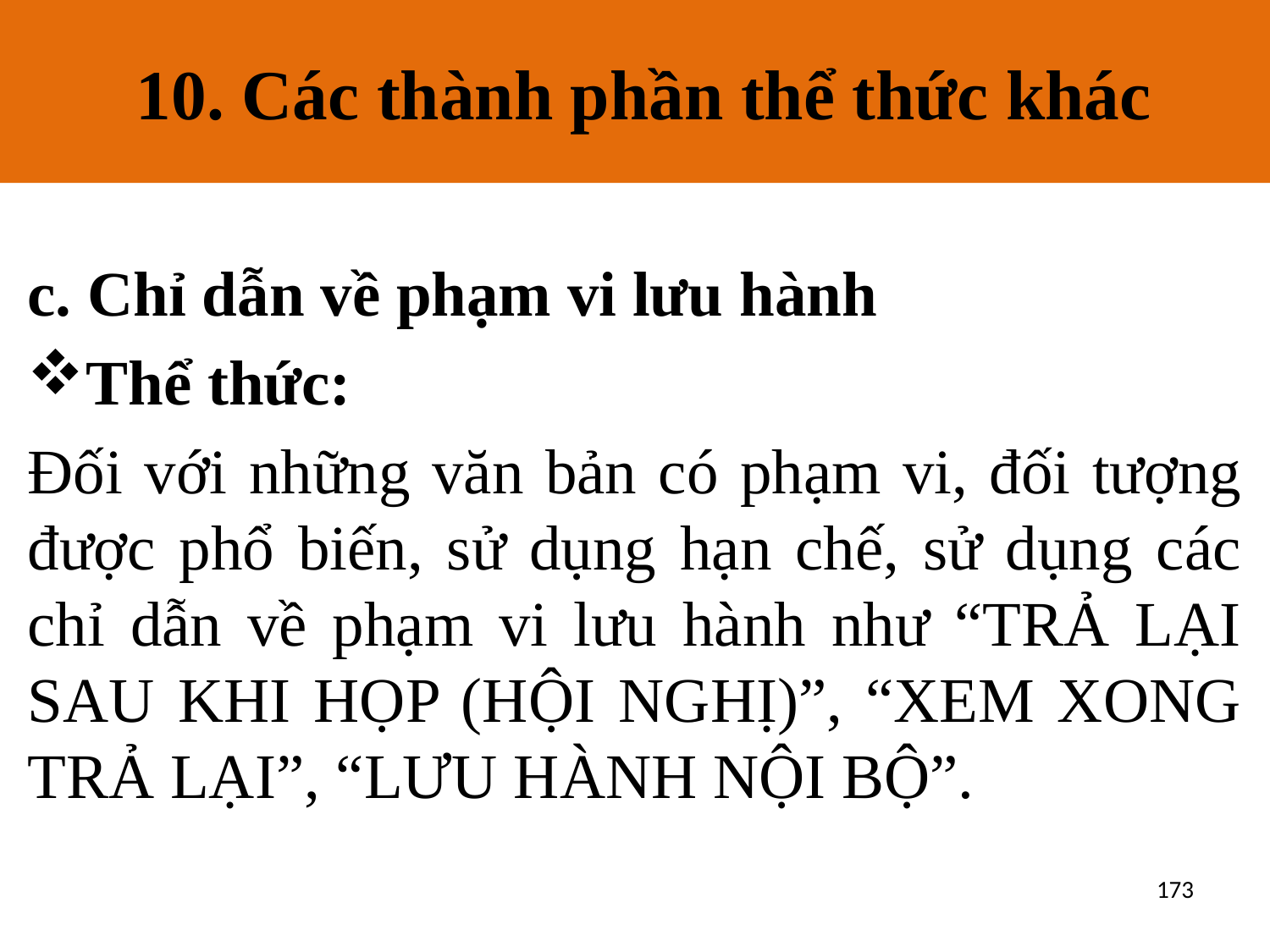

10. Các thành phần thể thức khác
# 10. Các thành phần thể thức khác
c. Chỉ dẫn về phạm vi lưu hành
Thể thức:
Đối với những văn bản có phạm vi, đối tượng được phổ biến, sử dụng hạn chế, sử dụng các chỉ dẫn về phạm vi lưu hành như “TRẢ LẠI SAU KHI HỌP (HỘI NGHỊ)”, “XEM XONG TRẢ LẠI”, “LƯU HÀNH NỘI BỘ”.

173